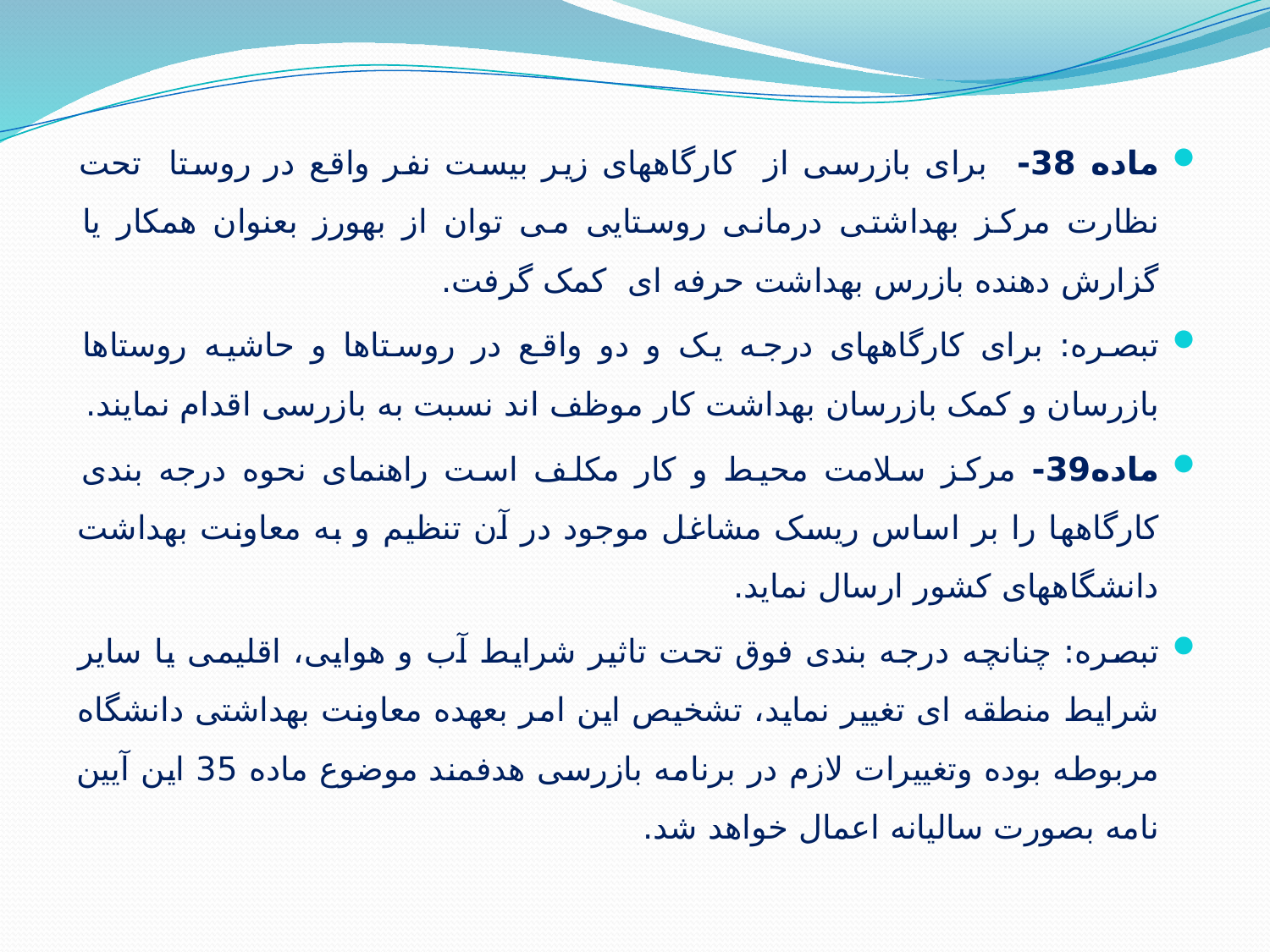

ماده 38-  برای بازرسی از  کارگاههای زیر بیست نفر واقع در روستا  تحت نظارت مرکز بهداشتی درمانی روستایی می توان از بهورز بعنوان همکار یا گزارش دهنده بازرس بهداشت حرفه ای  کمک گرفت.
تبصره: برای کارگاههای درجه یک و دو واقع در روستاها و حاشیه روستاها بازرسان و کمک بازرسان بهداشت کار موظف اند نسبت به بازرسی اقدام نمایند.
ماده39- مرکز سلامت محیط و کار مکلف است راهنمای نحوه درجه بندی کارگاهها را بر اساس ریسک مشاغل موجود در آن تنظیم و به معاونت بهداشت دانشگاههای کشور ارسال نماید.
تبصره: چنانچه درجه بندی فوق تحت تاثیر شرایط آب و هوایی، اقلیمی یا سایر شرایط منطقه ای تغییر نماید، تشخیص این امر بعهده معاونت بهداشتی دانشگاه مربوطه بوده وتغییرات لازم در برنامه بازرسی هدفمند موضوع ماده 35 این آیین نامه بصورت سالیانه اعمال خواهد شد.